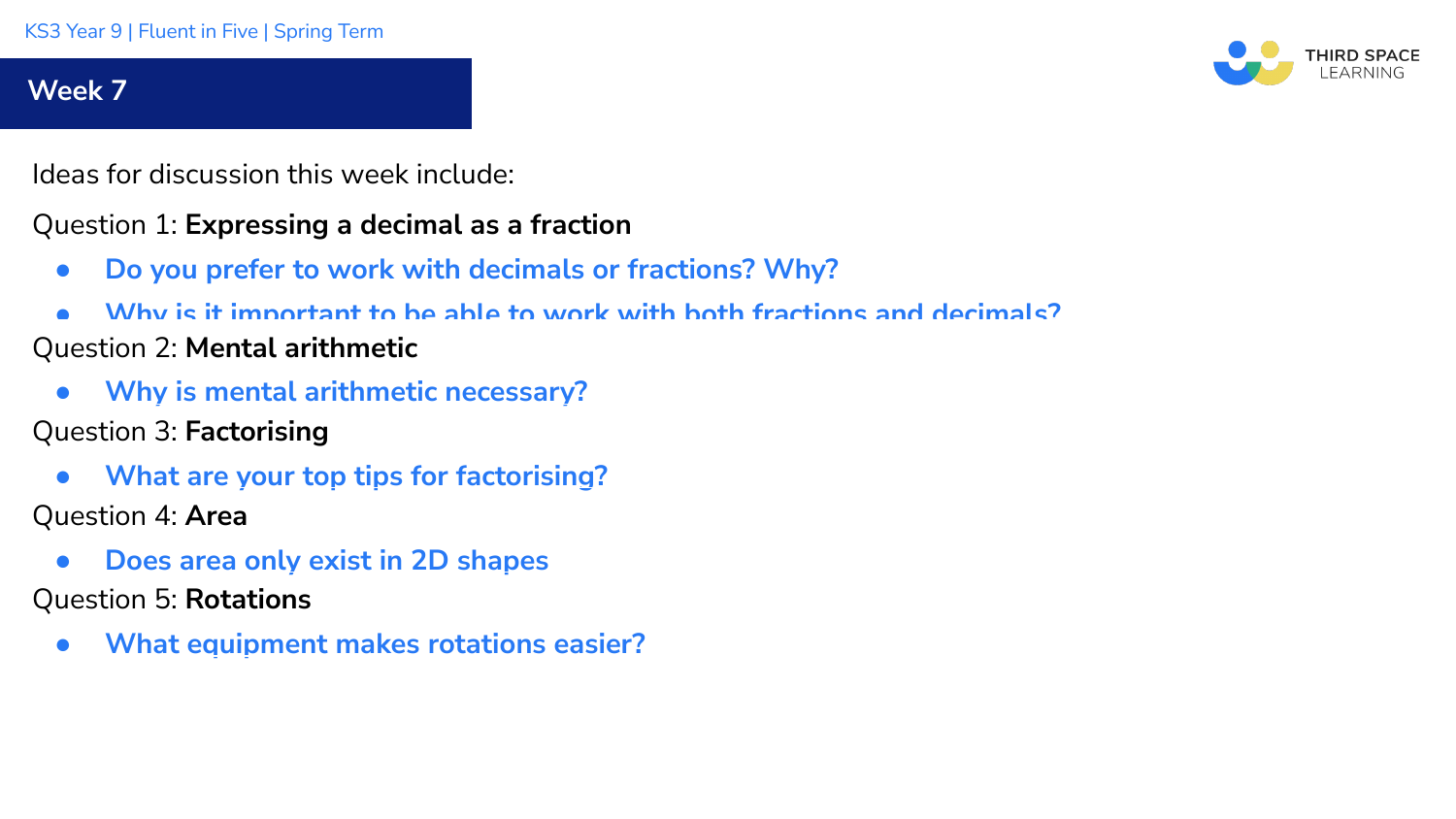

Week 7
| Ideas for discussion this week include: |
| --- |
| Question 1: Expressing a decimal as a fraction Do you prefer to work with decimals or fractions? Why? Why is it important to be able to work with both fractions and decimals? |
| Question 2: Mental arithmetic Why is mental arithmetic necessary? |
| Question 3: Factorising What are your top tips for factorising? |
| Question 4: Area Does area only exist in 2D shapes |
| Question 5: Rotations What equipment makes rotations easier? |